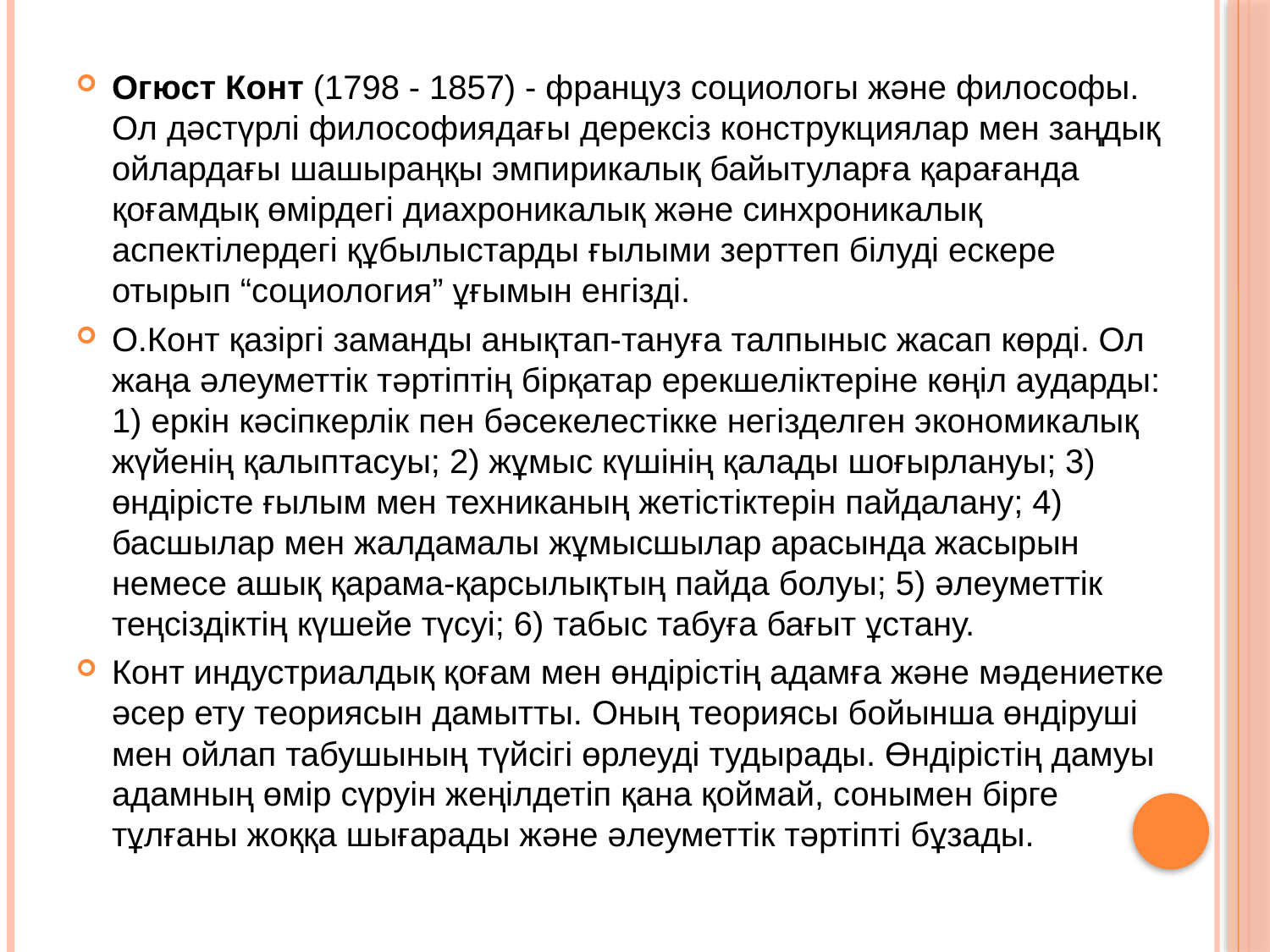

Огюст Конт (1798 - 1857) - француз социологы және философы. Ол дәстүрлі философиядағы дерексіз конструкциялар мен заңдық ойлардағы шашыраңқы эмпирикалық байытуларға қарағанда қоғамдық өмірдегі диахроникалық және синхроникалық аспектілердегі құбылыстарды ғылыми зерттеп білуді ескере отырып “социология” ұғымын енгізді.
О.Конт қазіргі заманды анықтап-тануға талпыныс жасап көрді. Ол жаңа әлеуметтік тәртіптің бірқатар ерекшеліктеріне көңіл аударды: 1) еркін кәсіпкерлік пен бәсекелестікке негізделген экономикалық жүйенің қалыптасуы; 2) жұмыс күшінің қалады шоғырлануы; 3) өндірісте ғылым мен техниканың жетістіктерін пайдалану; 4) басшылар мен жалдамалы жұмысшылар арасында жасырын немесе ашық қарама-қарсылықтың пайда болуы; 5) әлеуметтік теңсіздіктің күшейе түсуі; 6) табыс табуға бағыт ұстану.
Конт индустриалдық қоғам мен өндірістің адамға және мәдениетке әсер ету теориясын дамытты. Оның теориясы бойынша өндіруші мен ойлап табушының түйсігі өрлеуді тудырады. Өндірістің дамуы адамның өмір сүруін жеңілдетіп қана қоймай, сонымен бірге тұлғаны жоққа шығарады және әлеуметтік тәртіпті бұзады.